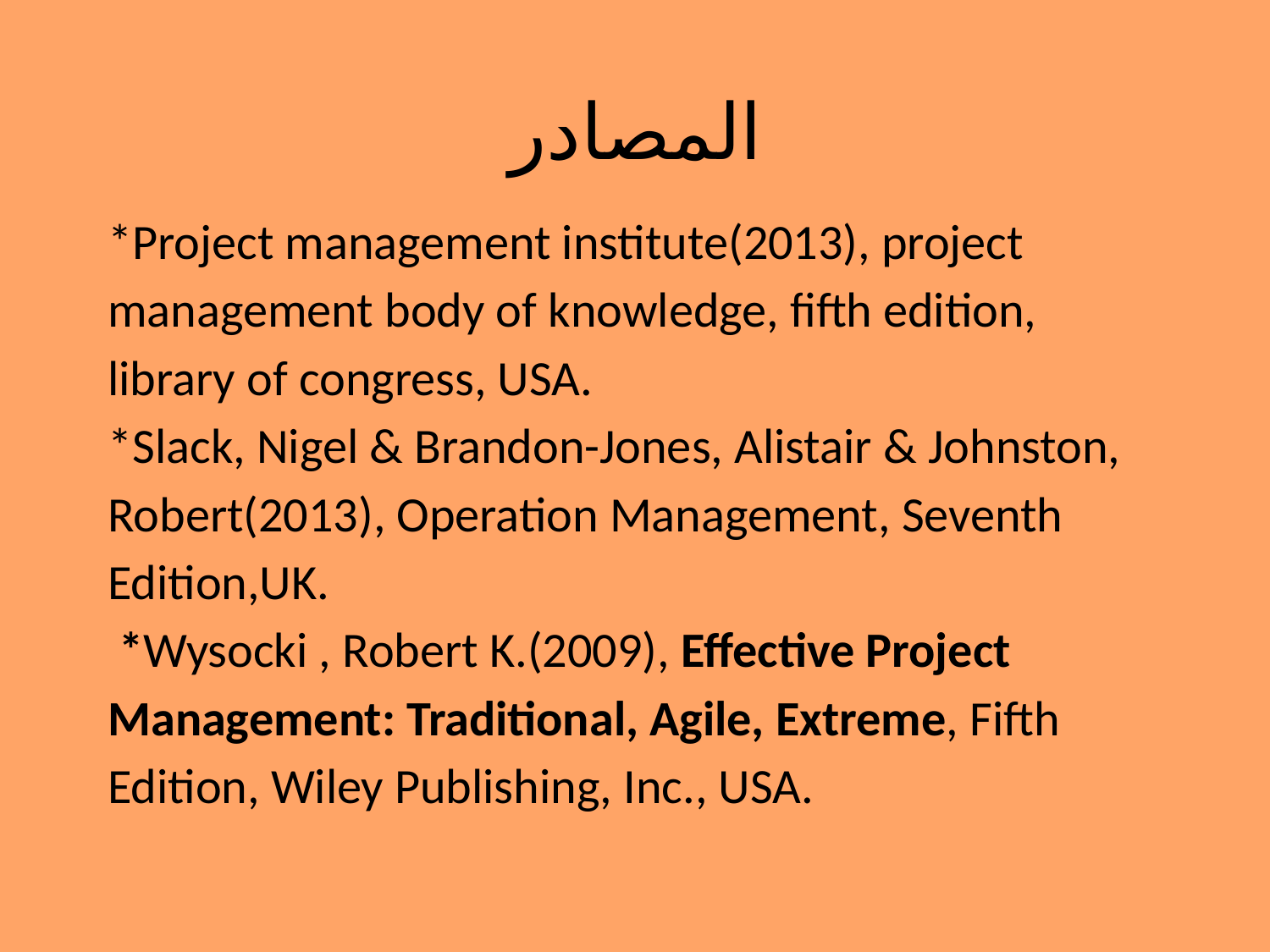

المصادر
# *Project management institute(2013), project management body of knowledge, fifth edition, library of congress, USA. *Slack, Nigel & Brandon-Jones, Alistair & Johnston, Robert(2013), Operation Management, Seventh Edition,UK. *Wysocki , Robert K.(2009), Effective Project Management: Traditional, Agile, Extreme, Fifth Edition, Wiley Publishing, Inc., USA.